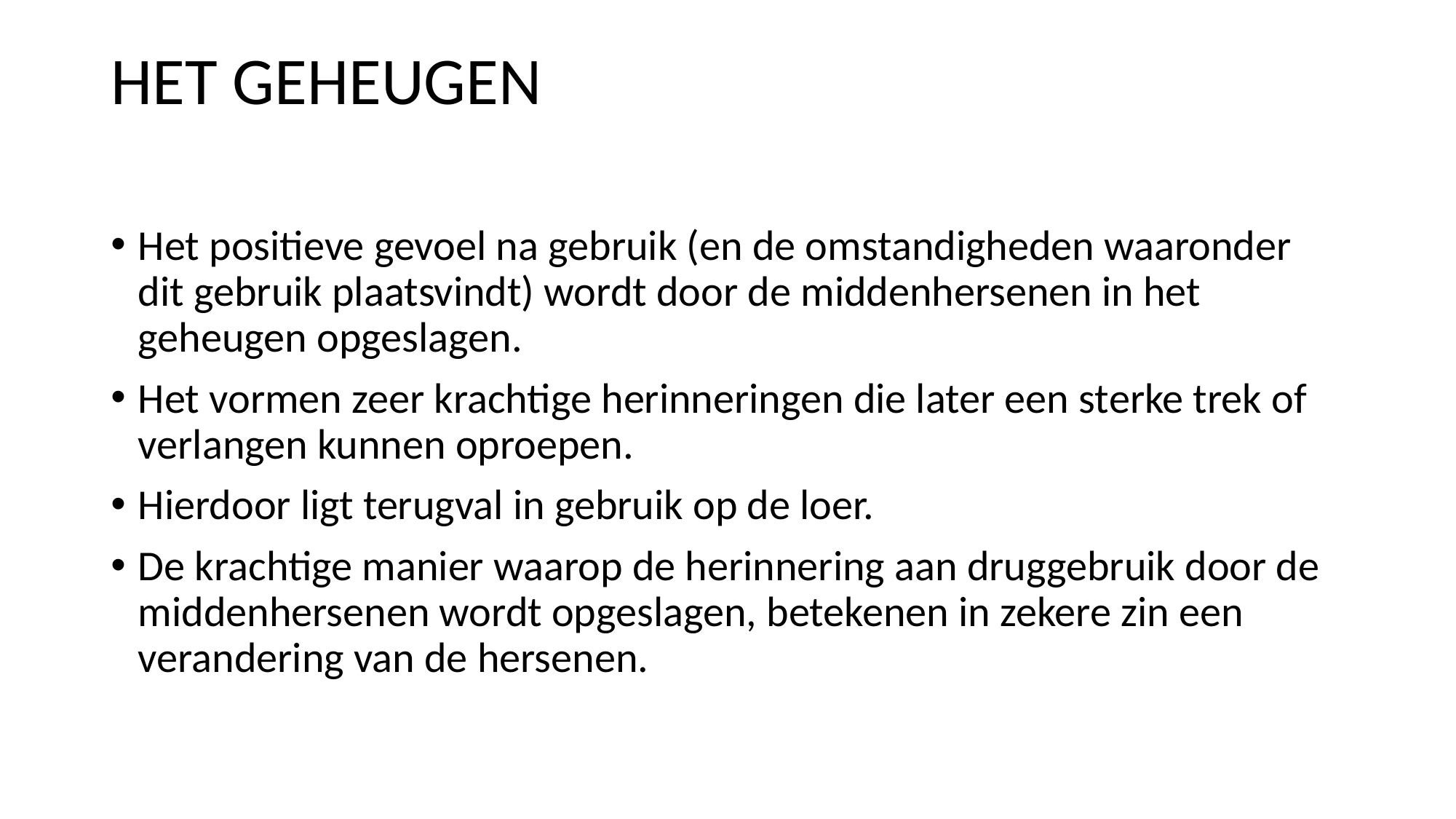

# HET GEHEUGEN
Het positieve gevoel na gebruik (en de omstandigheden waaronder dit gebruik plaatsvindt) wordt door de middenhersenen in het geheugen opgeslagen.
Het vormen zeer krachtige herinneringen die later een sterke trek of verlangen kunnen oproepen.
Hierdoor ligt terugval in gebruik op de loer.
De krachtige manier waarop de herinnering aan druggebruik door de middenhersenen wordt opgeslagen, betekenen in zekere zin een verandering van de hersenen.